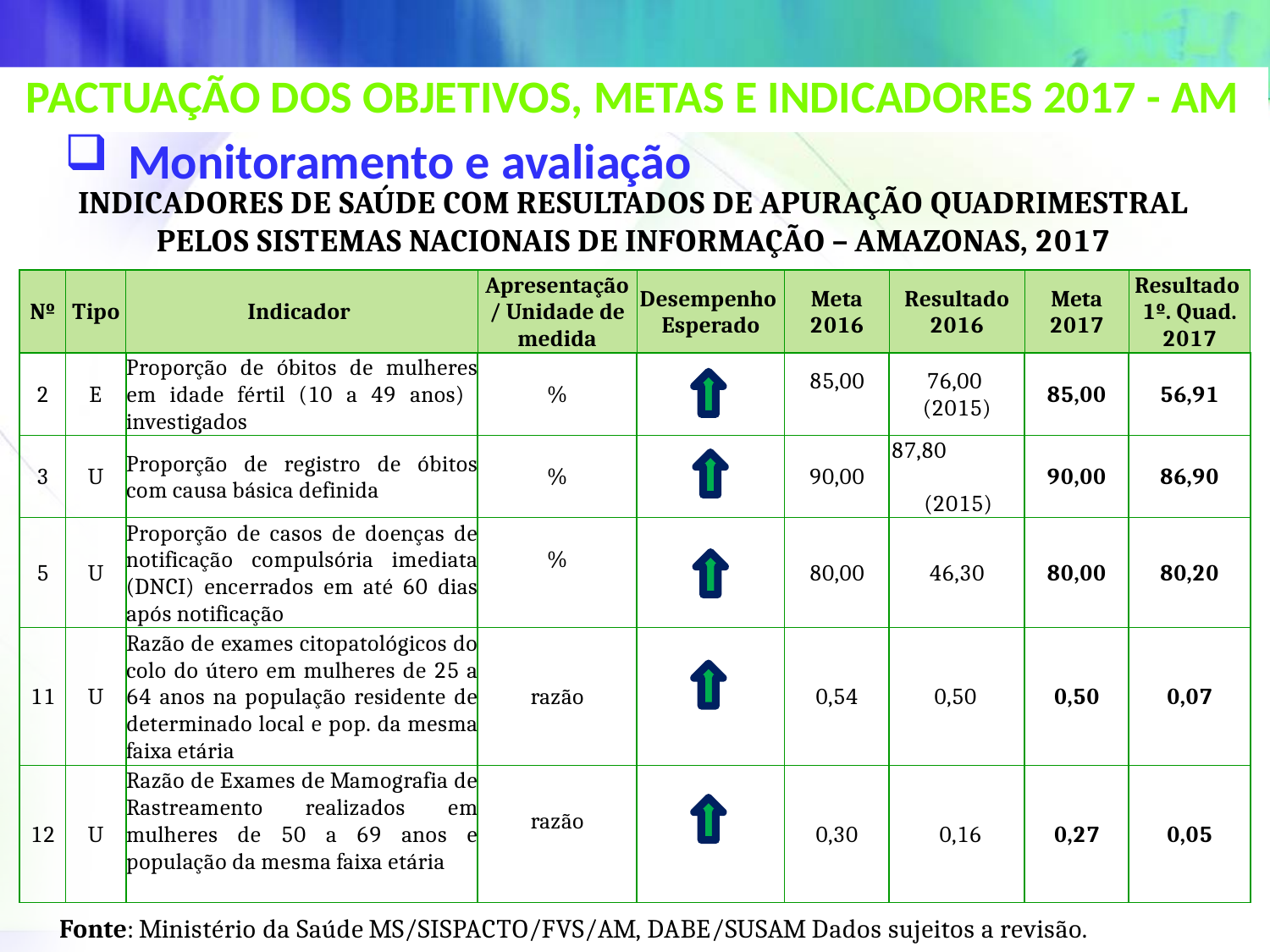

Pactuação dos Objetivos, Metas e Indicadores 2017 - am
Monitoramento e avaliação
INDICADORES DE SAÚDE COM RESULTADOS DE APURAÇÃO QUADRIMESTRAL PELOS SISTEMAS NACIONAIS DE INFORMAÇÃO – AMAZONAS, 2017
| Nº | Tipo | Indicador | Apresentação / Unidade de medida | Desempenho Esperado | Meta 2016 | Resultado 2016 | Meta 2017 | Resultado 1º. Quad. 2017 |
| --- | --- | --- | --- | --- | --- | --- | --- | --- |
| 2 | E | Proporção de óbitos de mulheres em idade fértil (10 a 49 anos) investigados | % |  | 85,00 | 76,00 (2015) | 85,00 | 56,91 |
| 3 | U | Proporção de registro de óbitos com causa básica definida | % |  | 90,00 | 87,80 (2015) | 90,00 | 86,90 |
| 5 | U | Proporção de casos de doenças de notificação compulsória imediata (DNCI) encerrados em até 60 dias após notificação | % |  | 80,00 | 46,30 | 80,00 | 80,20 |
| 11 | U | Razão de exames citopatológicos do colo do útero em mulheres de 25 a 64 anos na população residente de determinado local e pop. da mesma faixa etária | razão |  | 0,54 | 0,50 | 0,50 | 0,07 |
| 12 | U | Razão de Exames de Mamografia de Rastreamento realizados em mulheres de 50 a 69 anos e população da mesma faixa etária | razão |  | 0,30 | 0,16 | 0,27 | 0,05 |

Fonte: Ministério da Saúde MS/SISPACTO/FVS/AM, DABE/SUSAM Dados sujeitos a revisão.